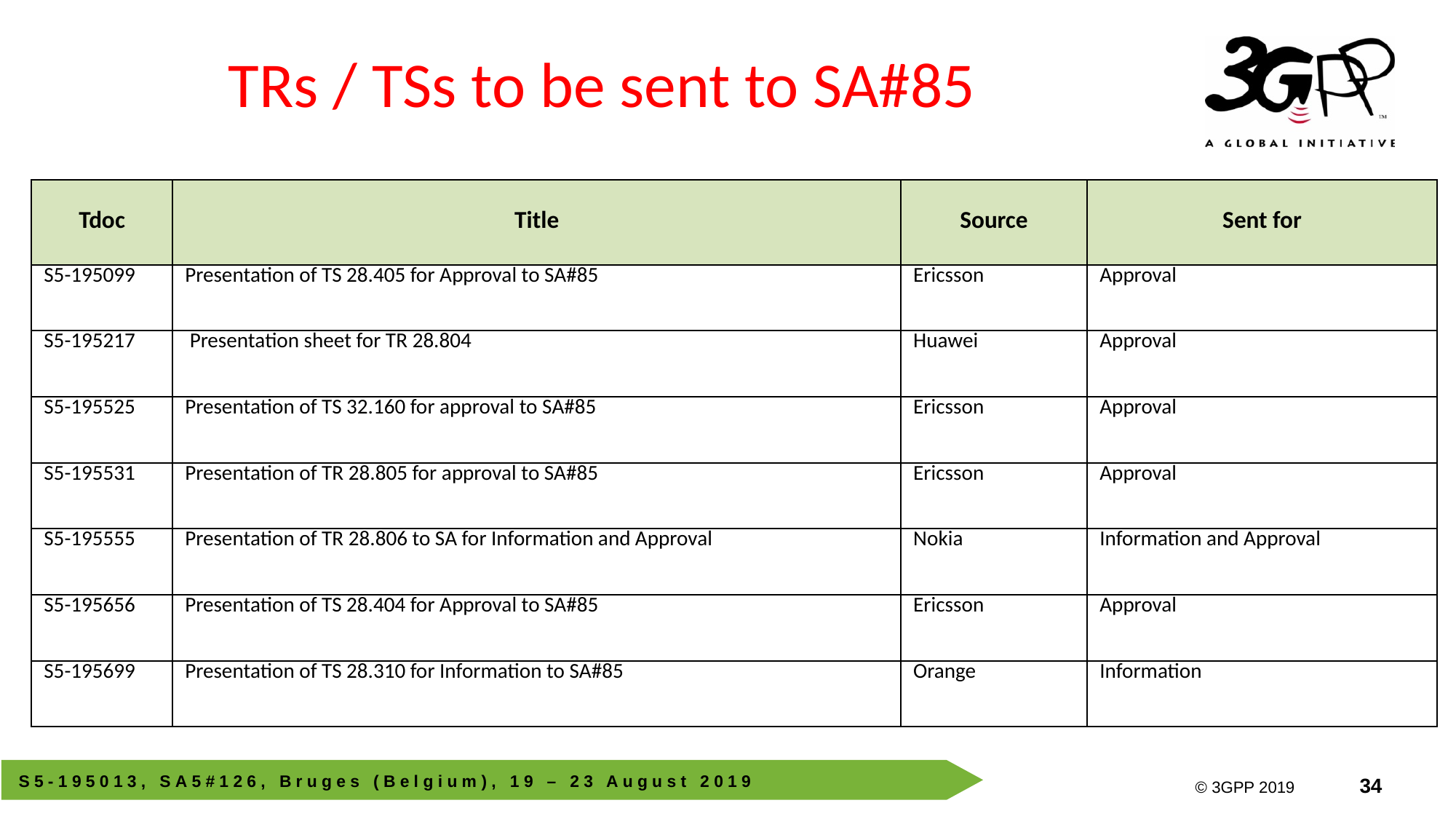

# TRs / TSs to be sent to SA#85
| Tdoc | Title | Source | Sent for |
| --- | --- | --- | --- |
| S5-195099 | Presentation of TS 28.405 for Approval to SA#85 | Ericsson | Approval |
| S5-195217 | Presentation sheet for TR 28.804 | Huawei | Approval |
| S5-195525 | Presentation of TS 32.160 for approval to SA#85 | Ericsson | Approval |
| S5-195531 | Presentation of TR 28.805 for approval to SA#85 | Ericsson | Approval |
| S5-195555 | Presentation of TR 28.806 to SA for Information and Approval | Nokia | Information and Approval |
| S5-195656 | Presentation of TS 28.404 for Approval to SA#85 | Ericsson | Approval |
| S5-195699 | Presentation of TS 28.310 for Information to SA#85 | Orange | Information |